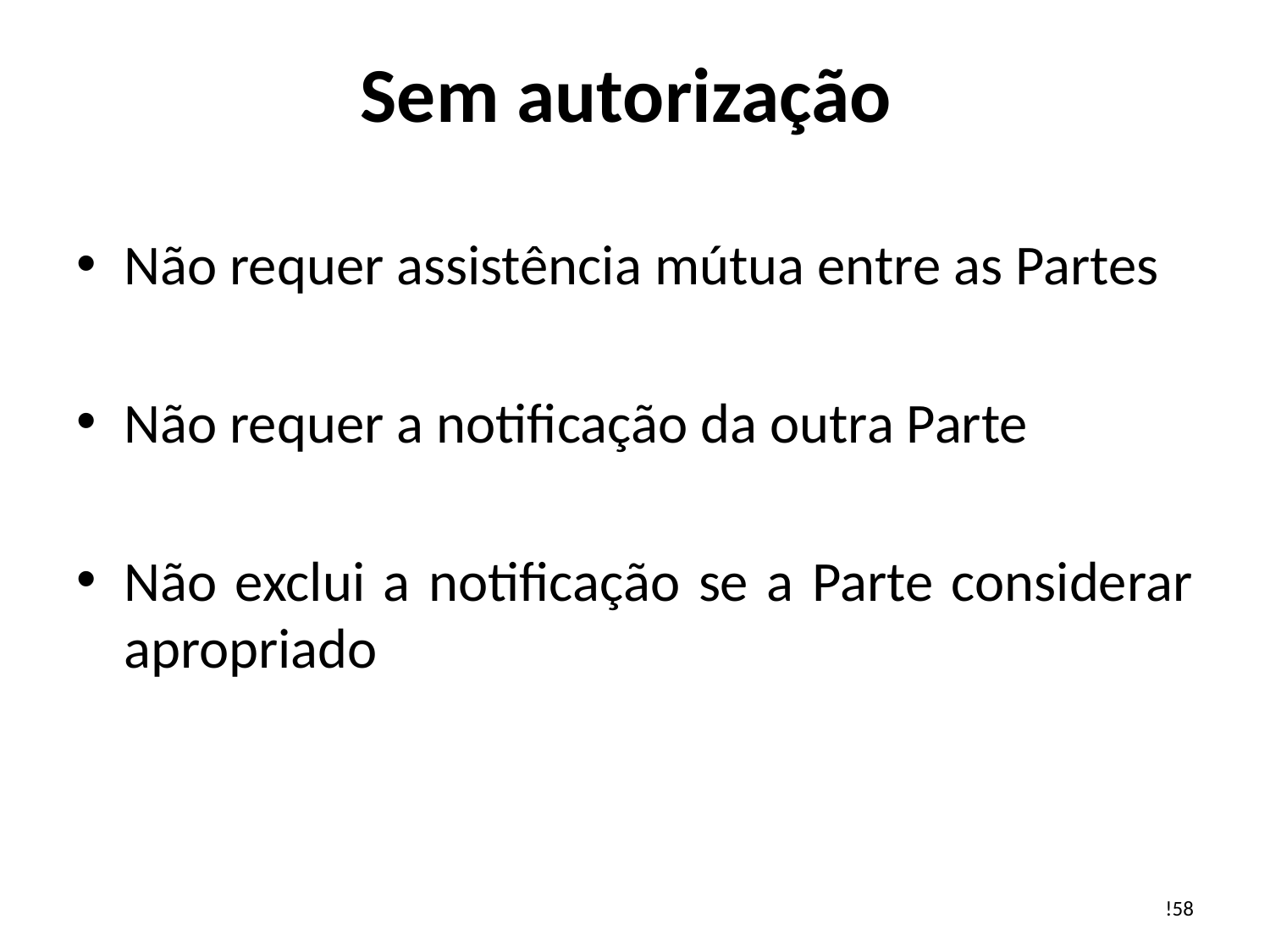

# Sem autorização
Não requer assistência mútua entre as Partes

Não requer a notificação da outra Parte

Não exclui a notificação se a Parte considerar apropriado
!58